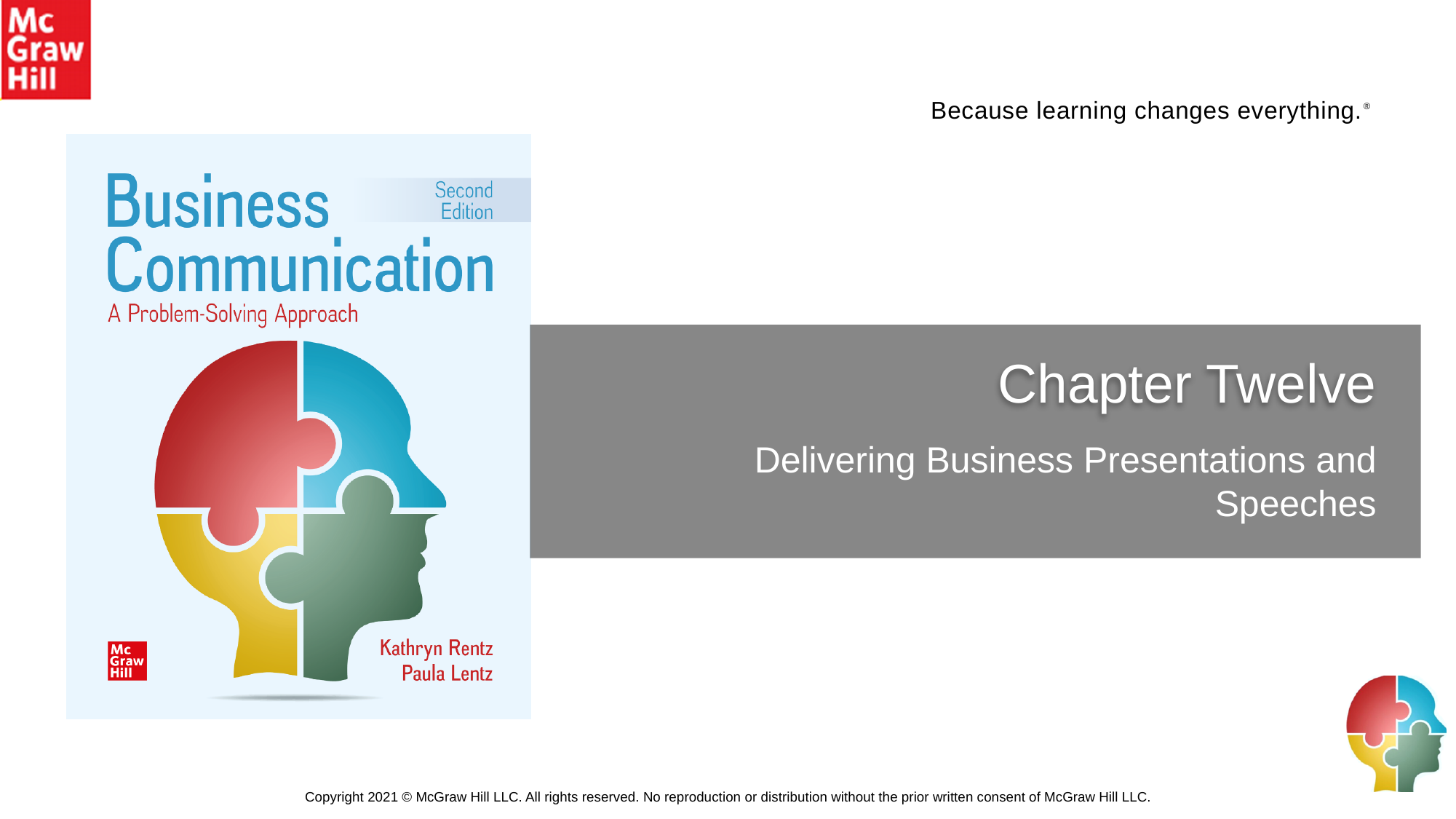

# Chapter Twelve
Delivering Business Presentations and Speeches
Copyright 2021 © McGraw Hill LLC. All rights reserved. No reproduction or distribution without the prior written consent of McGraw Hill LLC.